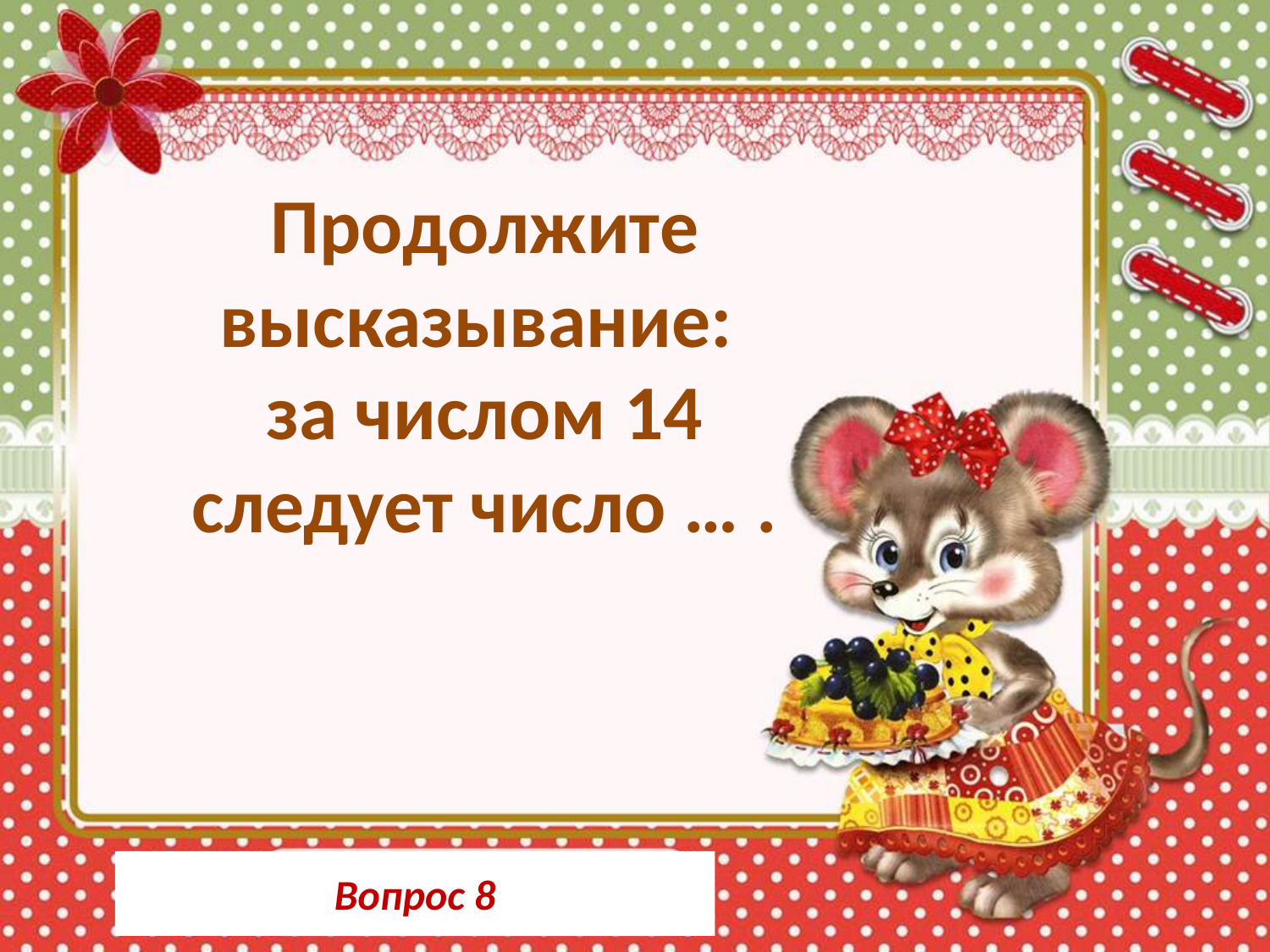

Продолжите высказывание:
за числом 14 следует число … .

Вопрос 8